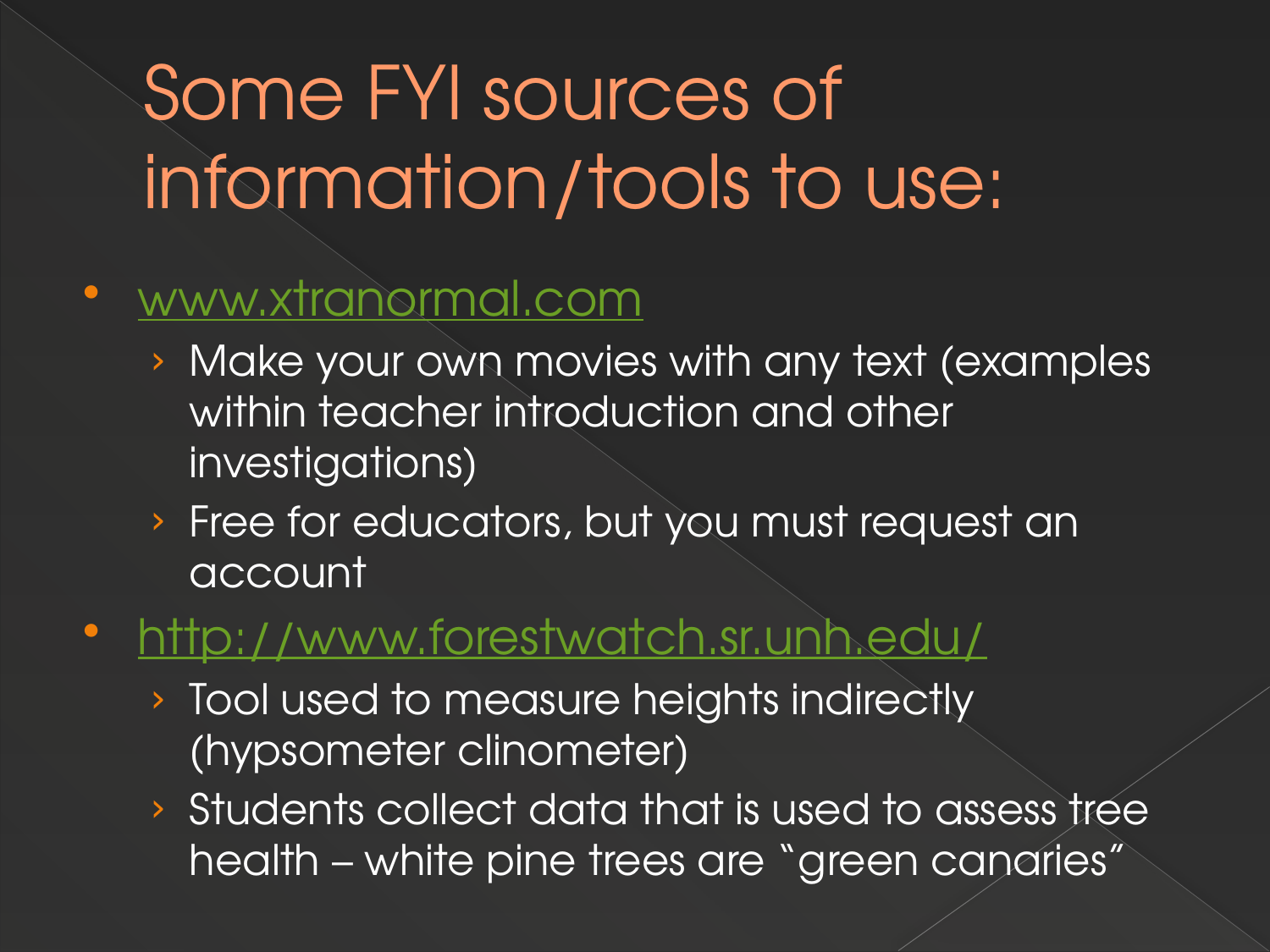

# Some FYI sources of information/tools to use:
www.xtranormal.com
Make your own movies with any text (examples within teacher introduction and other investigations)
Free for educators, but you must request an account
http://www.forestwatch.sr.unh.edu/
Tool used to measure heights indirectly (hypsometer clinometer)
Students collect data that is used to assess tree health – white pine trees are “green canaries”